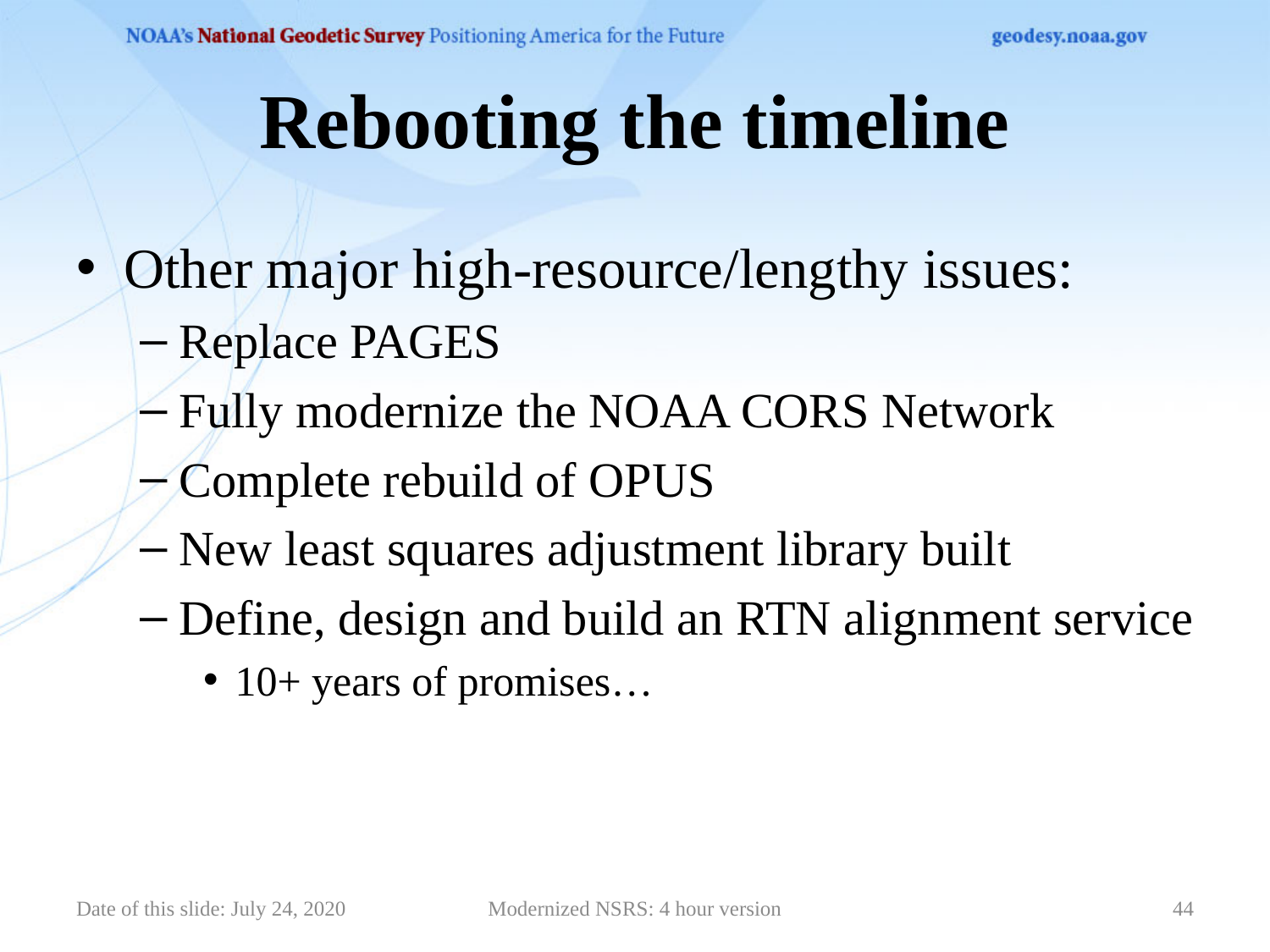

# Rebooting the timeline
Other major high-resource/lengthy issues:
Replace PAGES
Fully modernize the NOAA CORS Network
Complete rebuild of OPUS
New least squares adjustment library built
Define, design and build an RTN alignment service
10+ years of promises…

Date of this slide: July 24, 2020
Modernized NSRS: 4 hour version
44